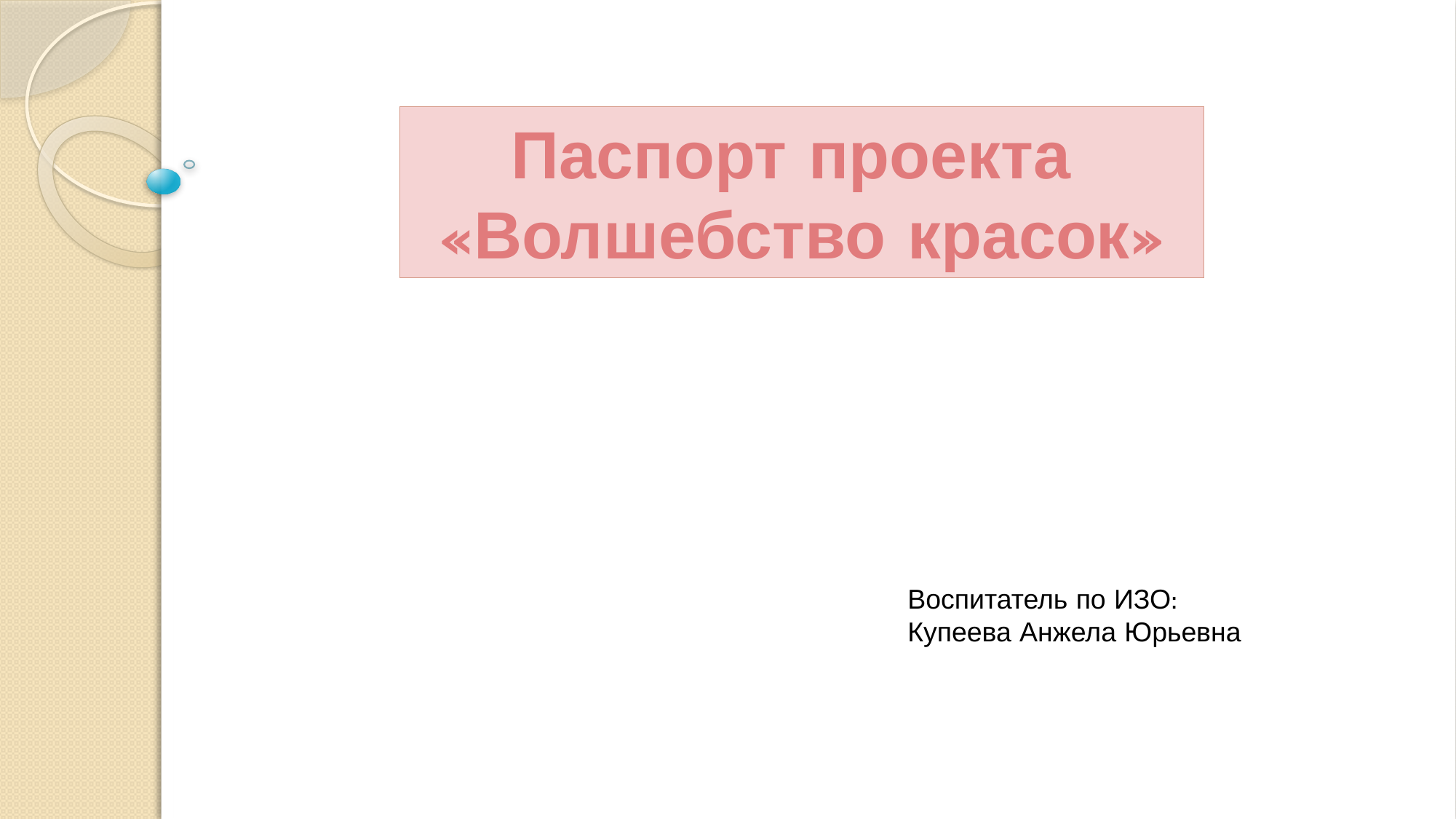

Паспорт проекта
«Волшебство красок»

Воспитатель по ИЗО:
Купеева Анжела Юрьевна